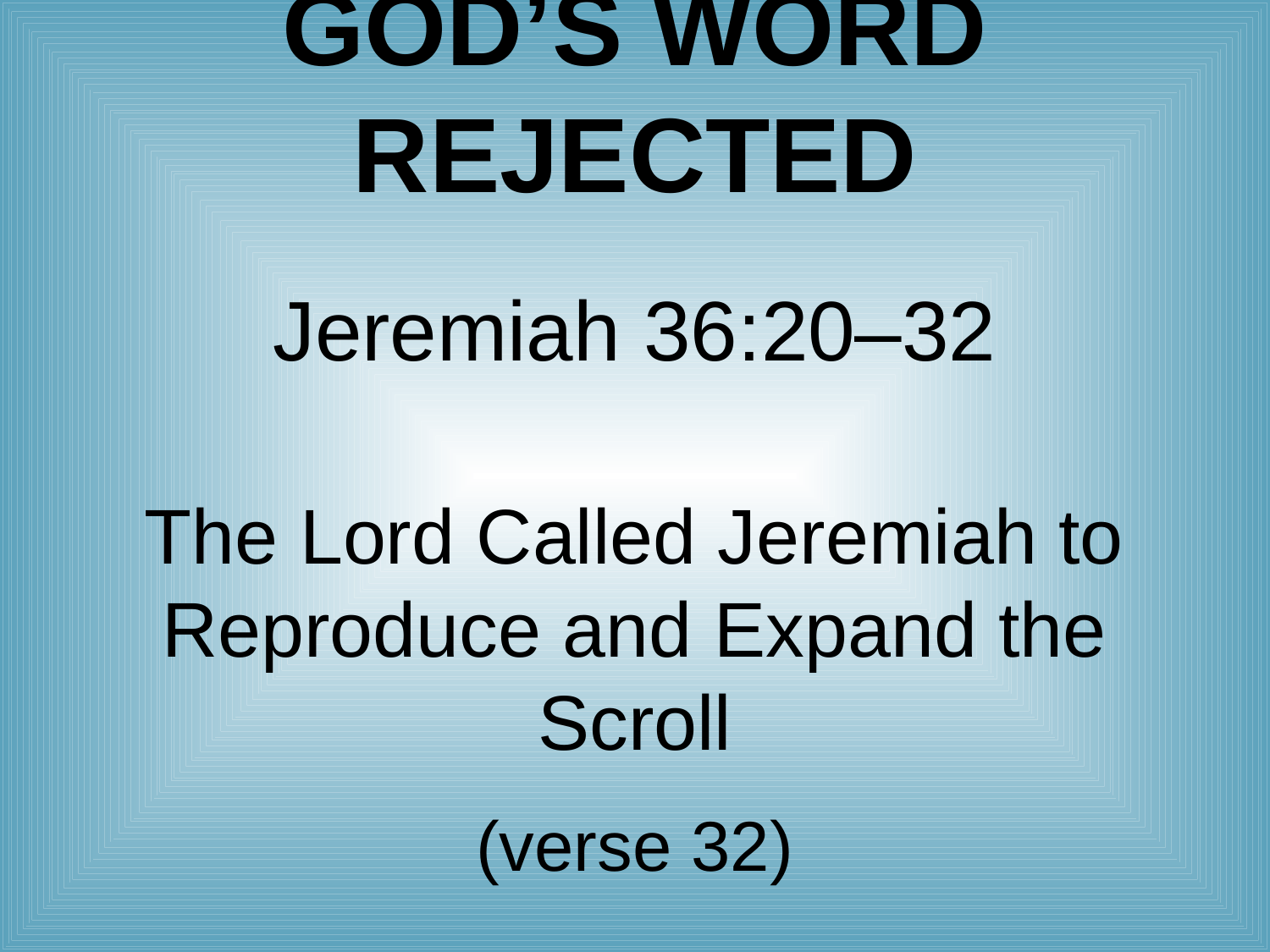

# God’s Word Rejected
Jeremiah 36:20–32

The Lord Called Jeremiah to Reproduce and Expand the Scroll
(verse 32)